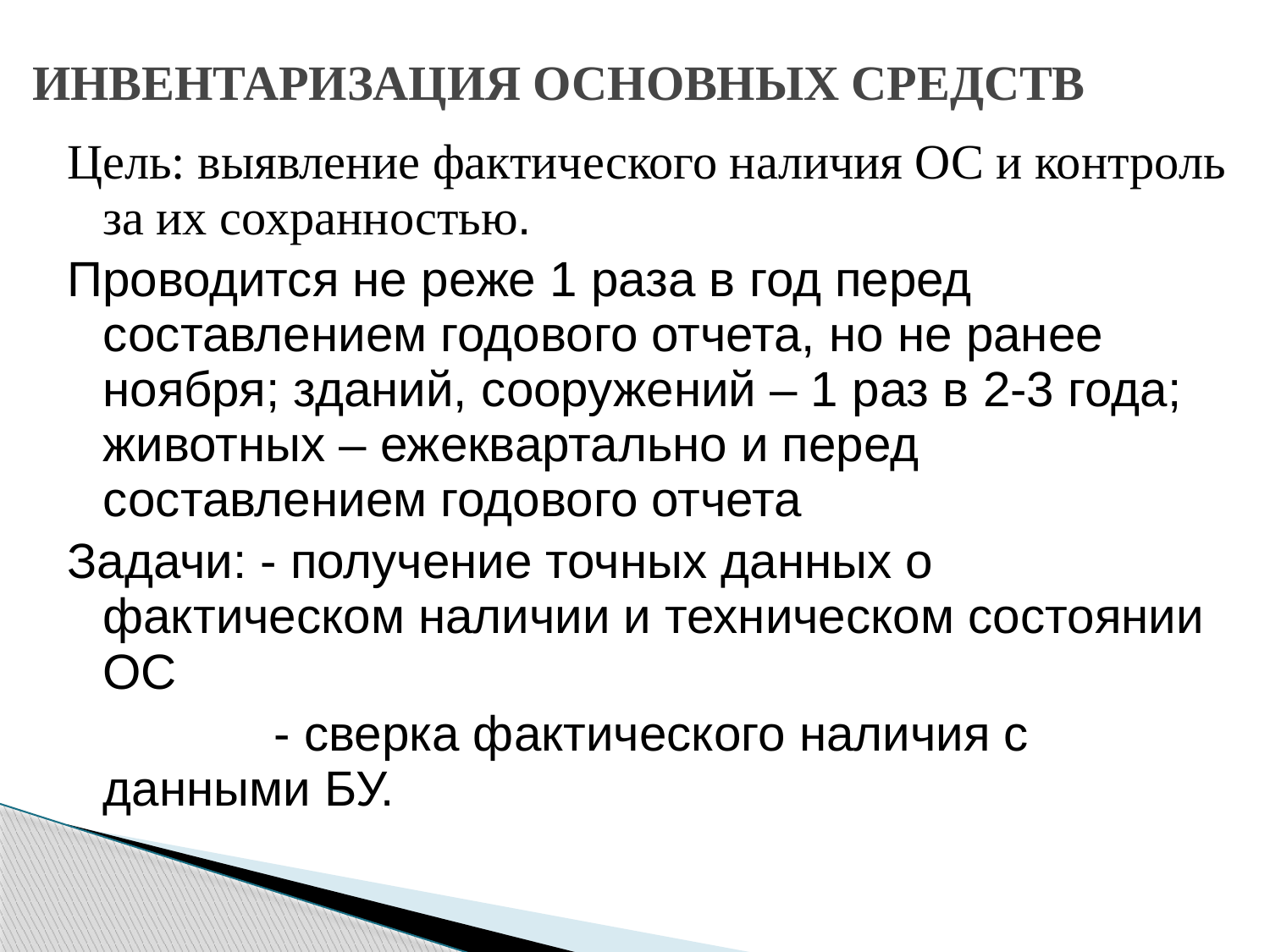

# ИНВЕНТАРИЗАЦИЯ ОСНОВНЫХ СРЕДСТВ
Цель: выявление фактического наличия ОС и контроль за их сохранностью.
Проводится не реже 1 раза в год перед составлением годового отчета, но не ранее ноября; зданий, сооружений – 1 раз в 2-3 года; животных – ежеквартально и перед составлением годового отчета
Задачи: - получение точных данных о фактическом наличии и техническом состоянии ОС
               - сверка фактического наличия с данными БУ.